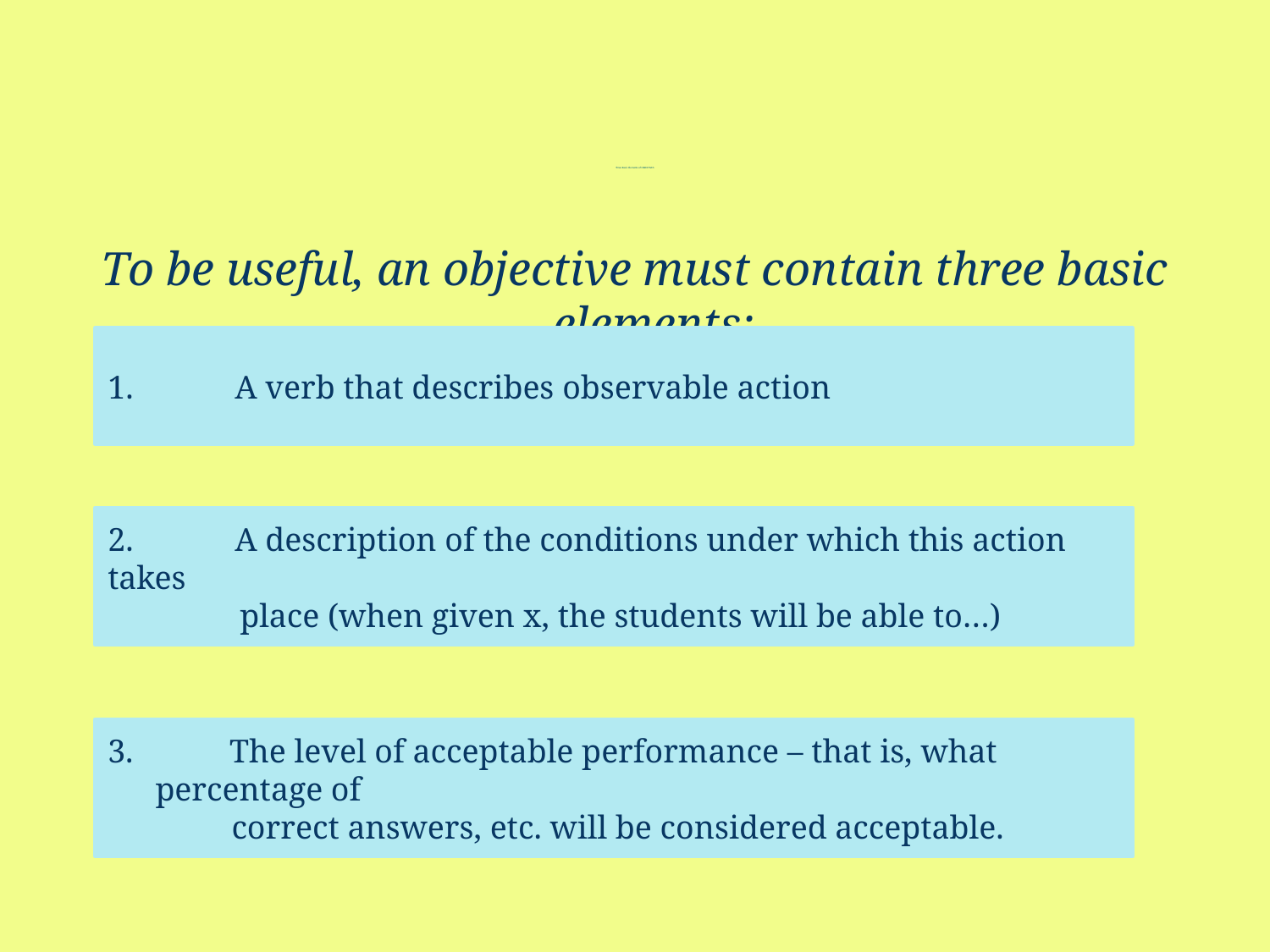

# Three Basic Elements of OBJECTIVES

To be useful, an objective must contain three basic elements:

1.	A verb that describes observable action
2.	A description of the conditions under which this action takes
                place (when given x, the students will be able to…)
         The level of acceptable performance – that is, what percentage of
               correct answers, etc. will be considered acceptable.